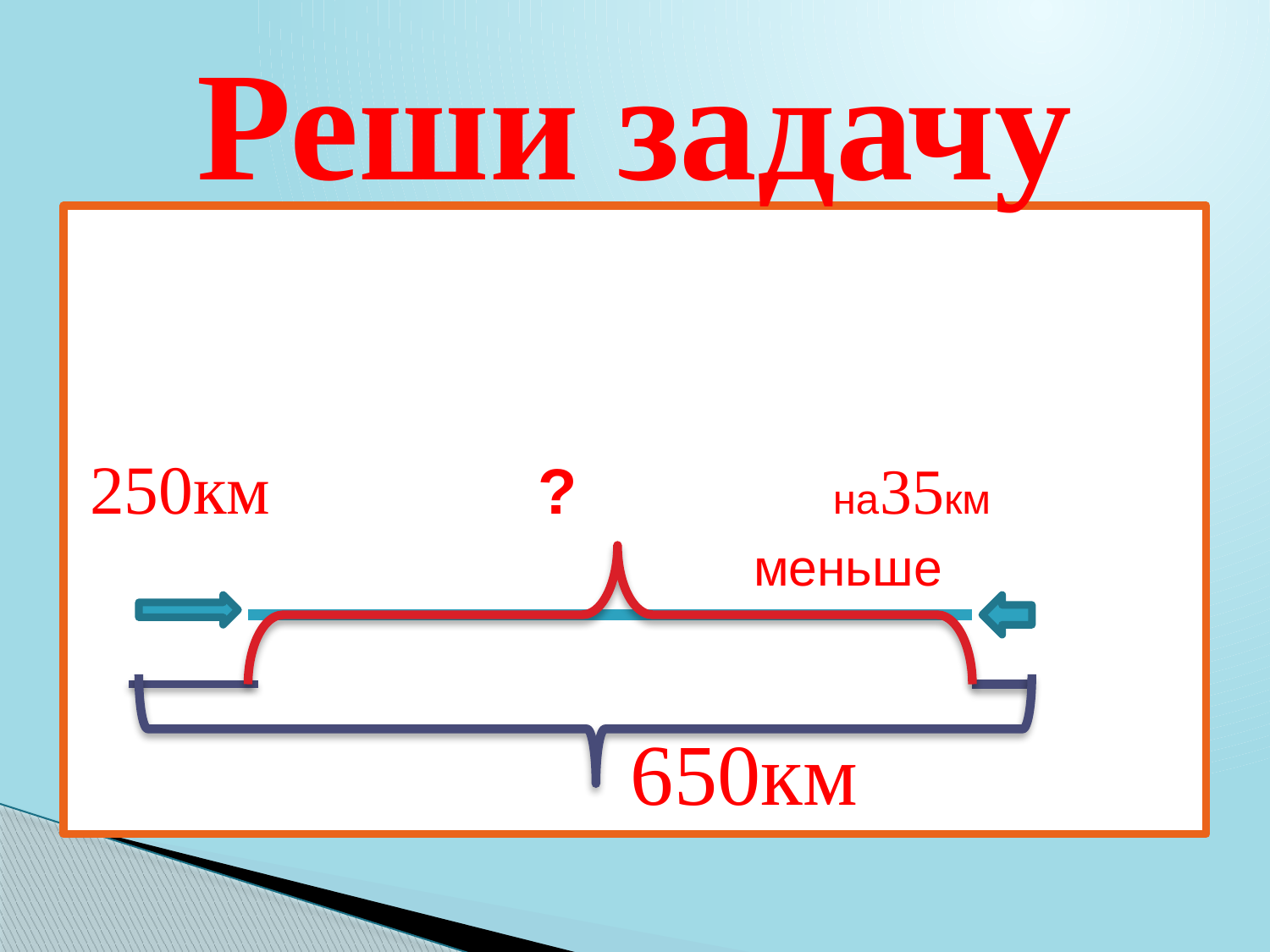

# Реши задачу

250км                       ?                      на35км
                                                         меньше

                      650км